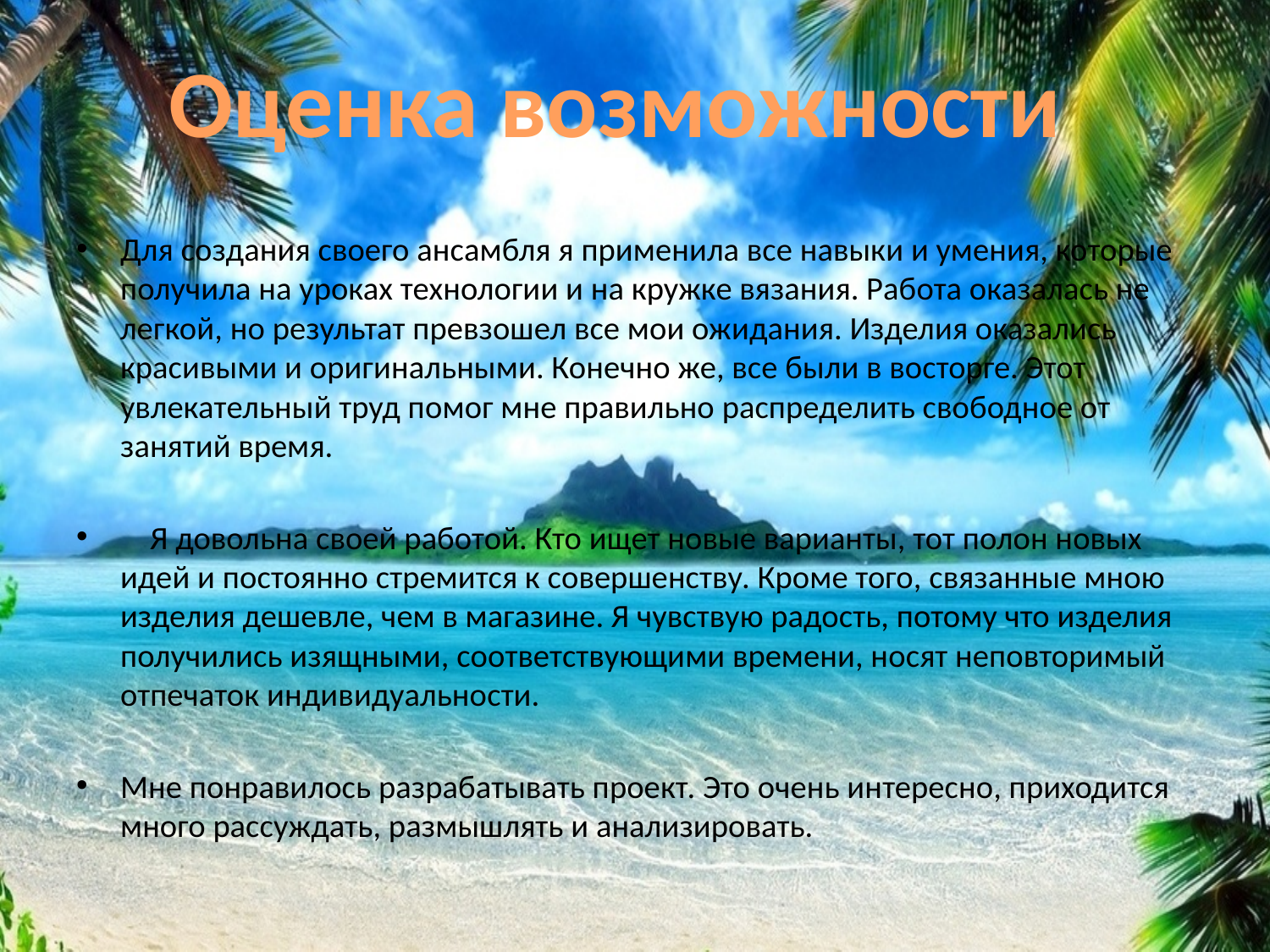

Оценка возможности
Для создания своего ансамбля я применила все навыки и умения, которые получила на уроках технологии и на кружке вязания. Работа оказалась не легкой, но результат превзошел все мои ожидания. Изделия оказались красивыми и оригинальными. Конечно же, все были в восторге. Этот увлекательный труд помог мне правильно распределить свободное от занятий время.

    Я довольна своей работой. Кто ищет новые варианты, тот полон новых идей и постоянно стремится к совершенству. Кроме того, связанные мною изделия дешевле, чем в магазине. Я чувствую радость, потому что изделия получились изящными, соответствующими времени, носят неповторимый отпечаток индивидуальности.

Мне понравилось разрабатывать проект. Это очень интересно, приходится много рассуждать, размышлять и анализировать.